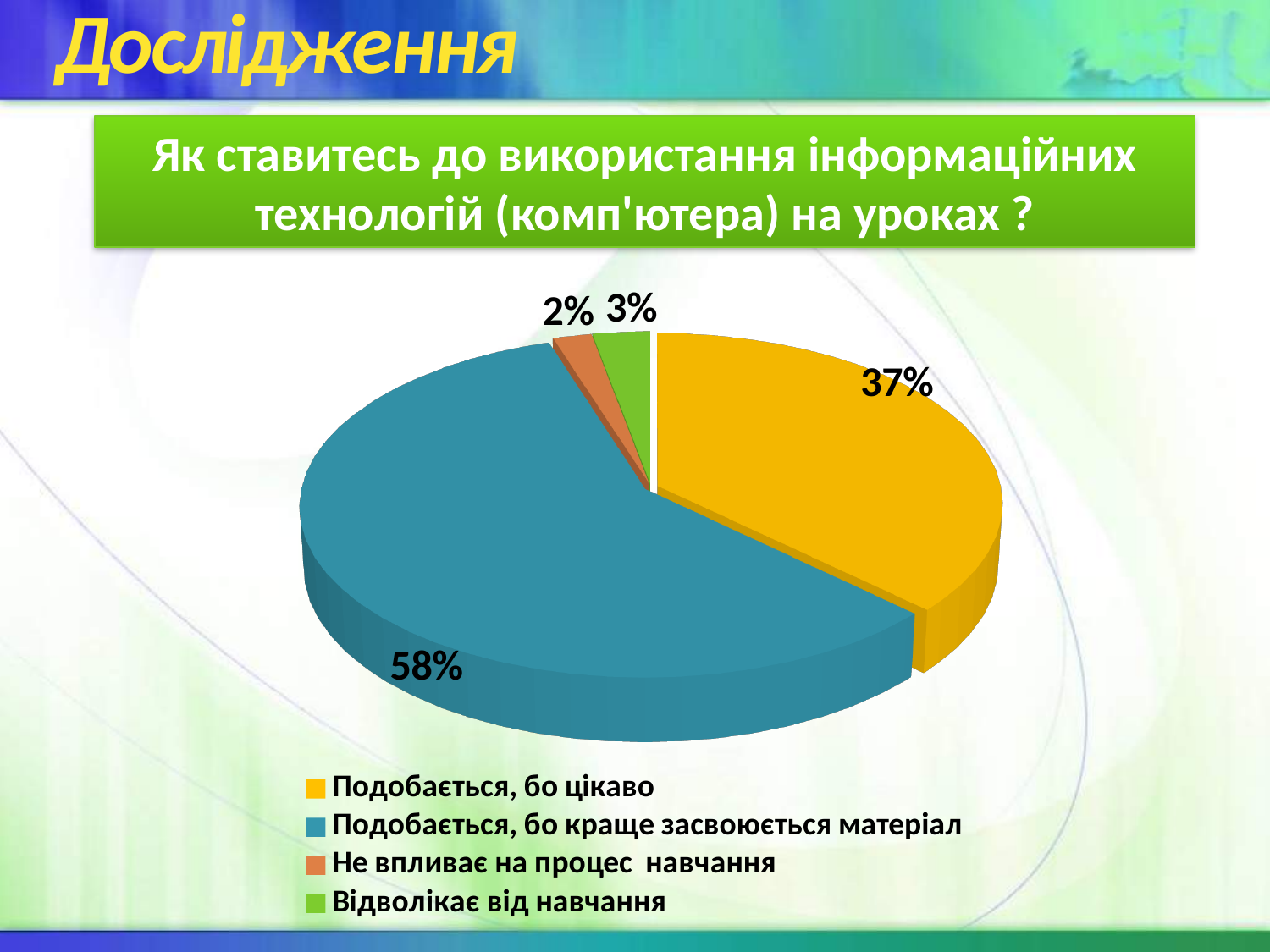

# Дослідження
Як ставитесь до використання інформаційних технологій (комп'ютера) на уроках ?

[unsupported chart]